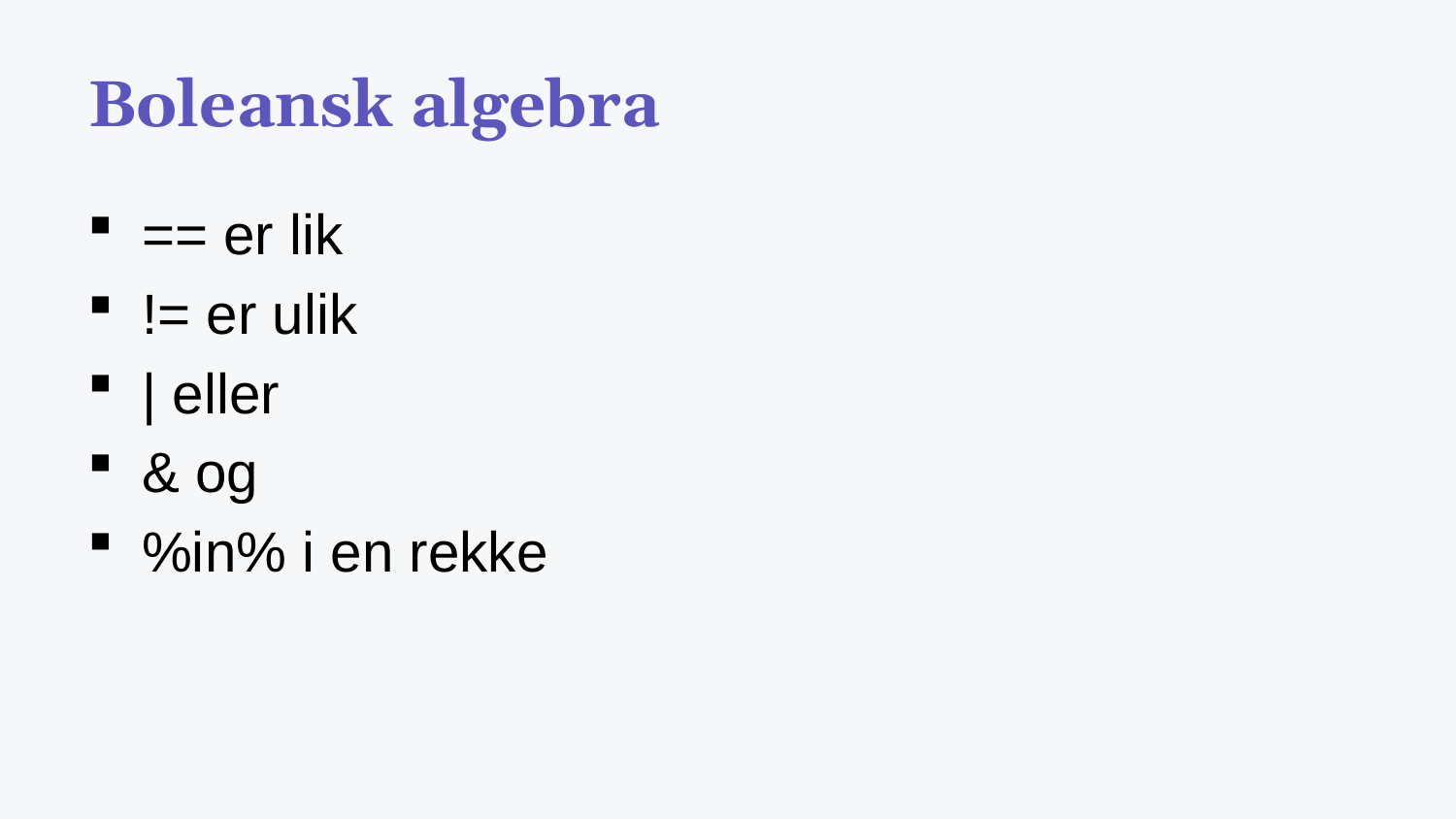

# Boleansk algebra
== er lik
!= er ulik
| eller
& og
%in% i en rekke